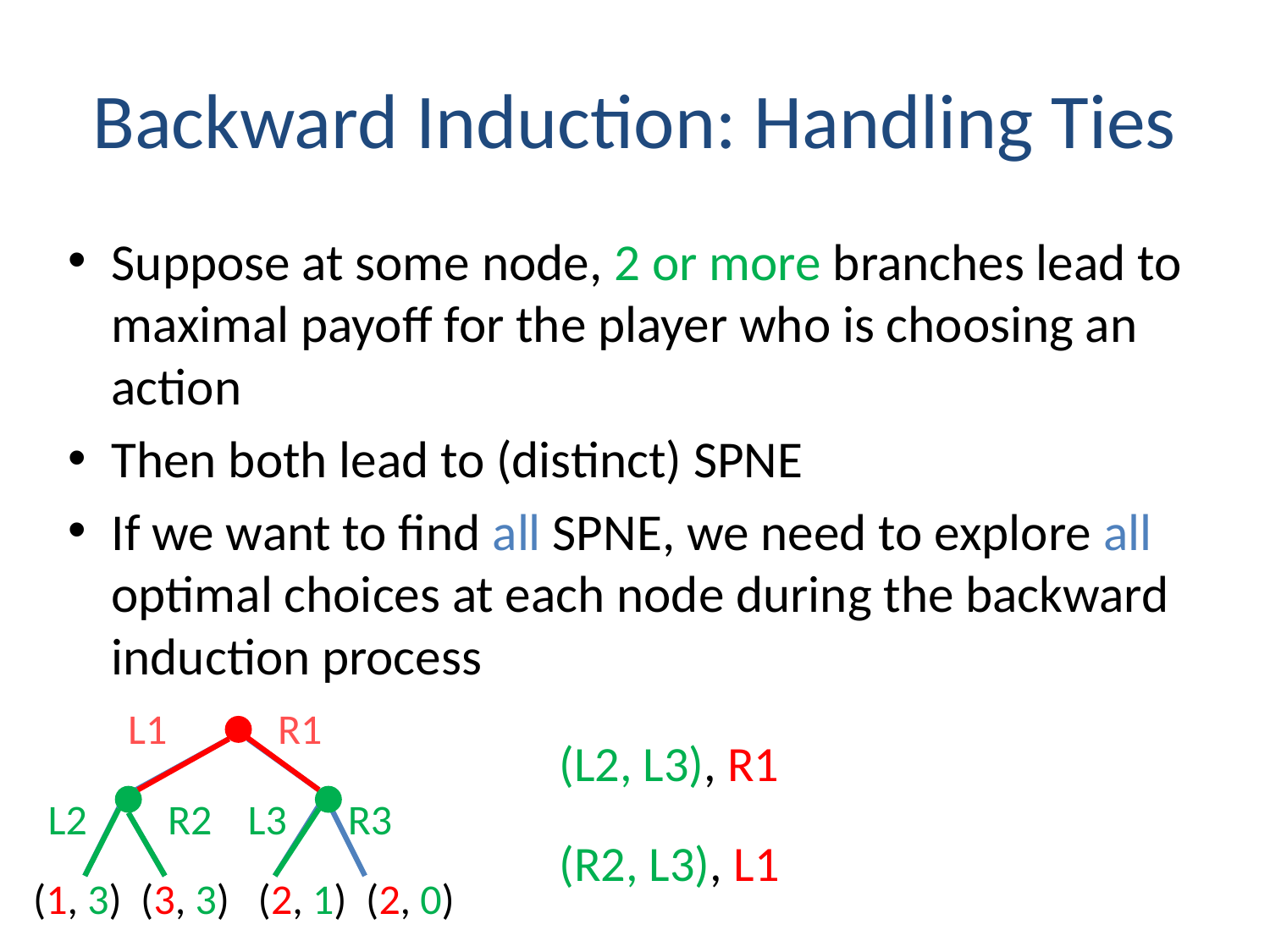

# Backward Induction: Handling Ties
Suppose at some node, 2 or more branches lead to maximal payoff for the player who is choosing an action
Then both lead to (distinct) SPNE
If we want to find all SPNE, we need to explore all optimal choices at each node during the backward induction process
L1
R1

L2

R2
L3

R3
  (1, 3)  (3, 3)   (2, 1)  (2, 0)
(L2, L3), R1
(R2, L3), L1